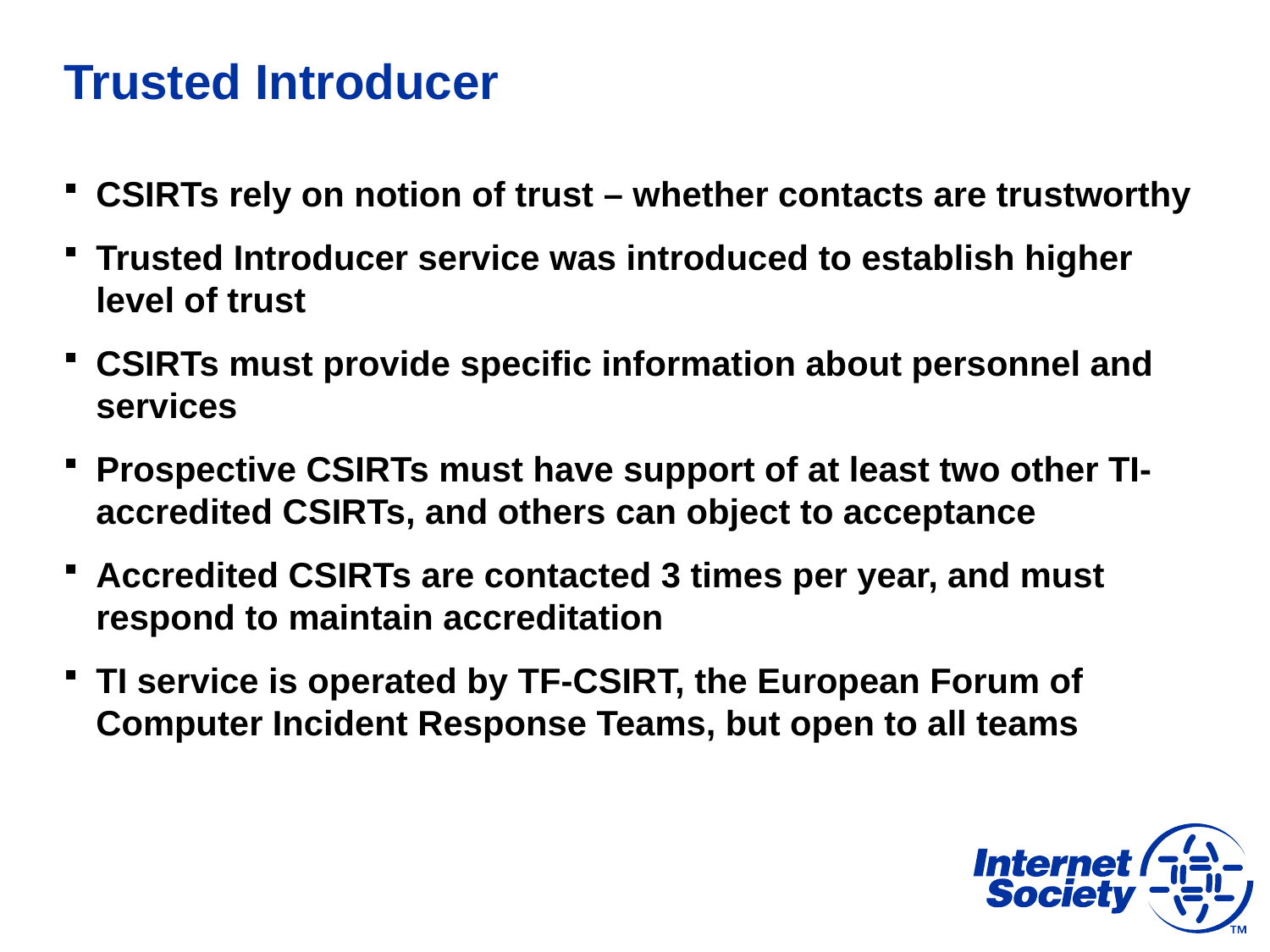

# Trusted Introducer
CSIRTs rely on notion of trust – whether contacts are trustworthy
Trusted Introducer service was introduced to establish higher level of trust
CSIRTs must provide specific information about personnel and services
Prospective CSIRTs must have support of at least two other TI-accredited CSIRTs, and others can object to acceptance
Accredited CSIRTs are contacted 3 times per year, and must respond to maintain accreditation
TI service is operated by TF-CSIRT, the European Forum of Computer Incident Response Teams, but open to all teams